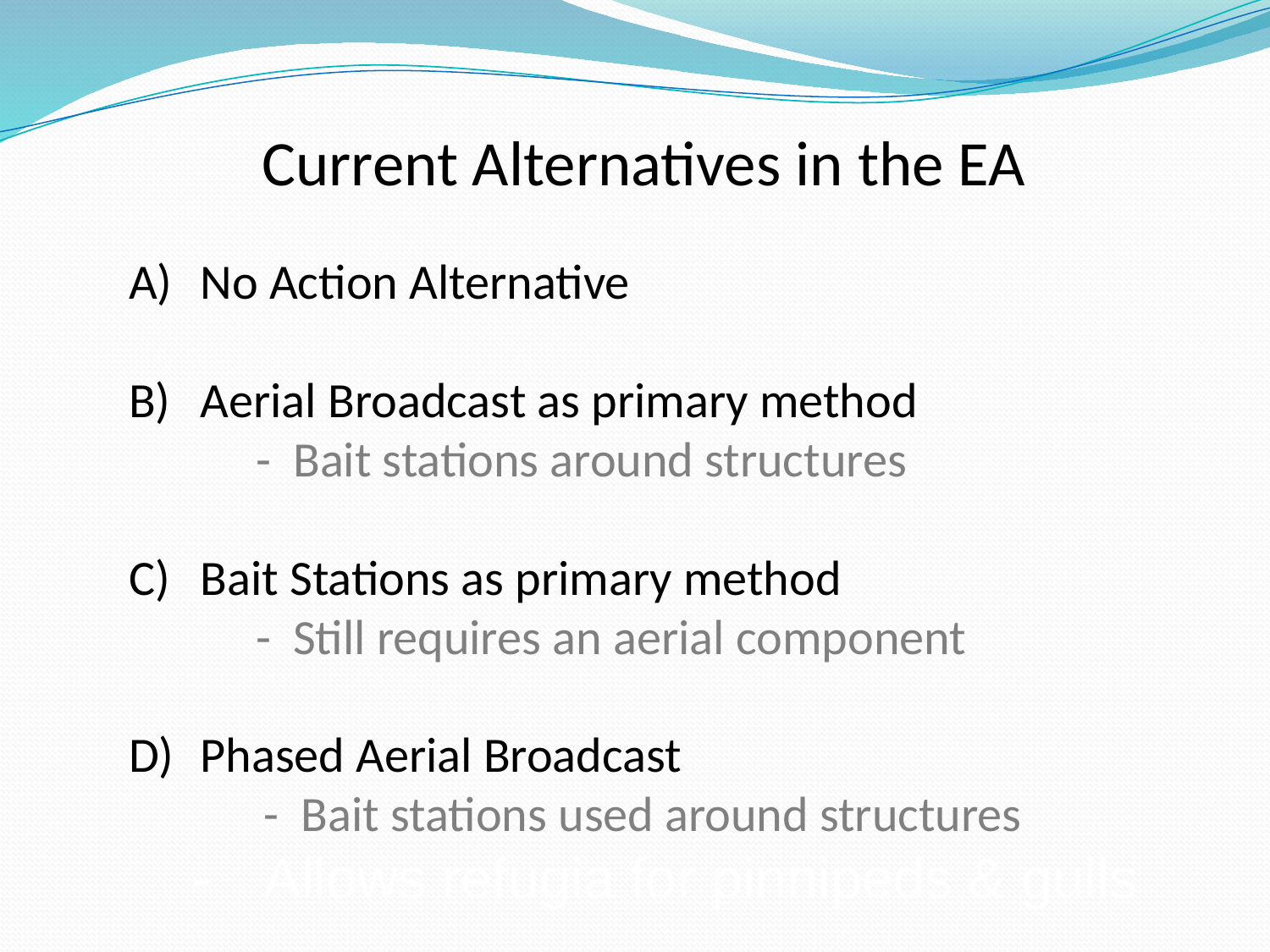

Current Alternatives in the EA
No Action Alternative

Aerial Broadcast as primary method
	-  Bait stations around structures

Bait Stations as primary method
	-  Still requires an aerial component

Phased Aerial Broadcast
	-  Bait stations used around structures
-	Allows refugia for pinnipeds & gulls